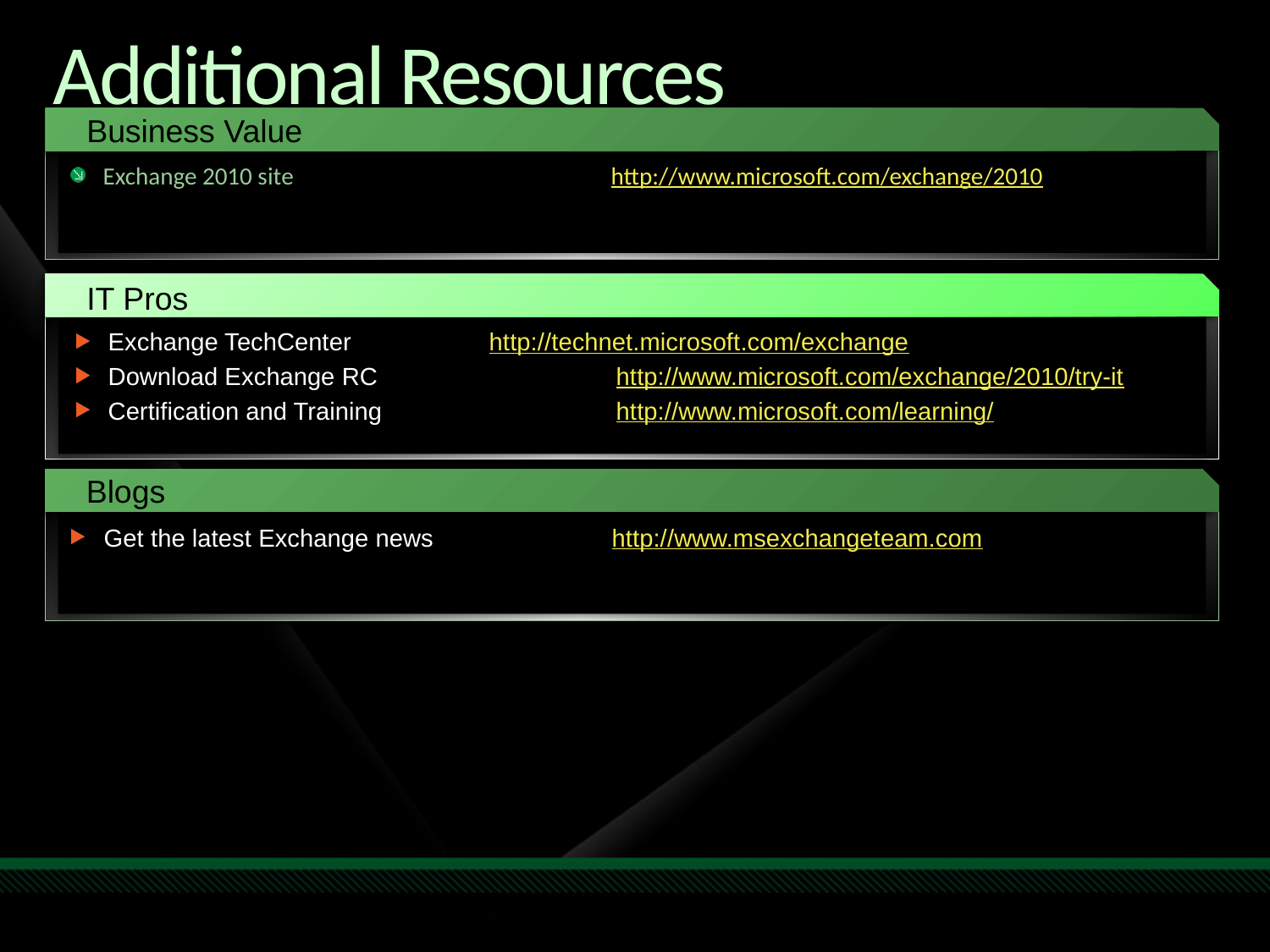

# Additional Resources
Business Value

Exchange 2010 site			http://www.microsoft.com/exchange/2010

IT Pros

Exchange TechCenter		http://technet.microsoft.com/exchange
Download Exchange RC		http://www.microsoft.com/exchange/2010/try-it
Certification and Training 		http://www.microsoft.com/learning/

Blogs

Get the latest Exchange news		http://www.msexchangeteam.com